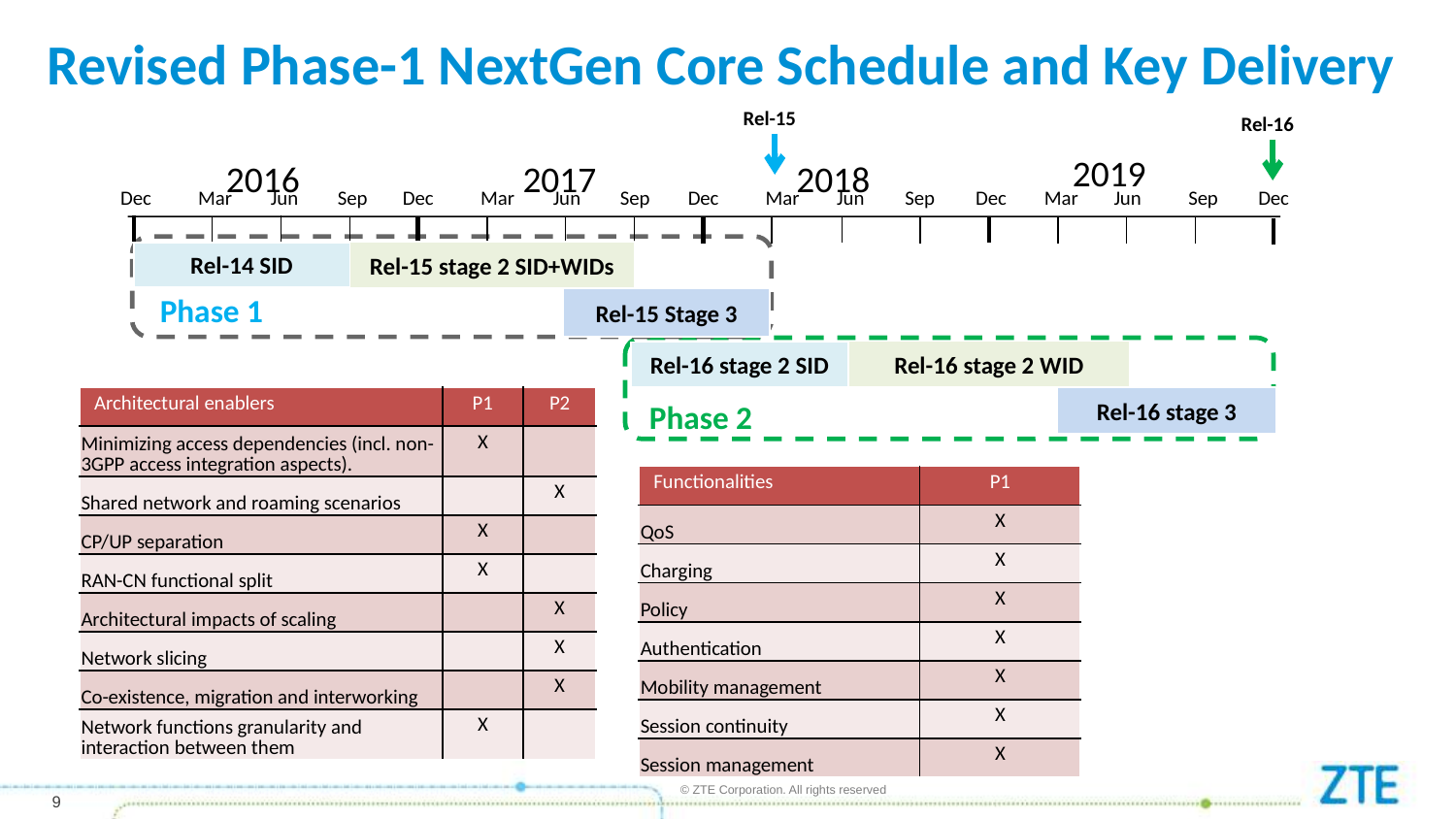

Revised Phase-1 NextGen Core Schedule and Key Delivery
Rel-15
Rel-16
2019
2016
2017
2018
Dec
Dec
Dec
Sep
Sep
Sep
Dec
Dec
Mar
Mar
Mar
Jun
Jun
Sep
Jun
Mar
Jun

Rel-15 stage 2 SID+WIDs
Rel-14 SID
Phase 1
Rel-15 Stage 3

Rel-16 stage 2 WID
Rel-16 stage 2 SID
Rel-16 stage 3
Phase 2
| Architectural enablers | P1 | P2 |
| --- | --- | --- |
| Minimizing access dependencies (incl. non-3GPP access integration aspects). | X |  |
| Shared network and roaming scenarios |  | X |
| CP/UP separation | X |  |
| RAN-CN functional split | X |  |
| Architectural impacts of scaling |  | X |
| Network slicing |  | X |
| Co-existence, migration and interworking |  | X |
| Network functions granularity and interaction between them | X |  |
| Functionalities | P1 |
| --- | --- |
| QoS | X |
| Charging | X |
| Policy | X |
| Authentication | X |
| Mobility management | X |
| Session continuity | X |
| Session management | X |